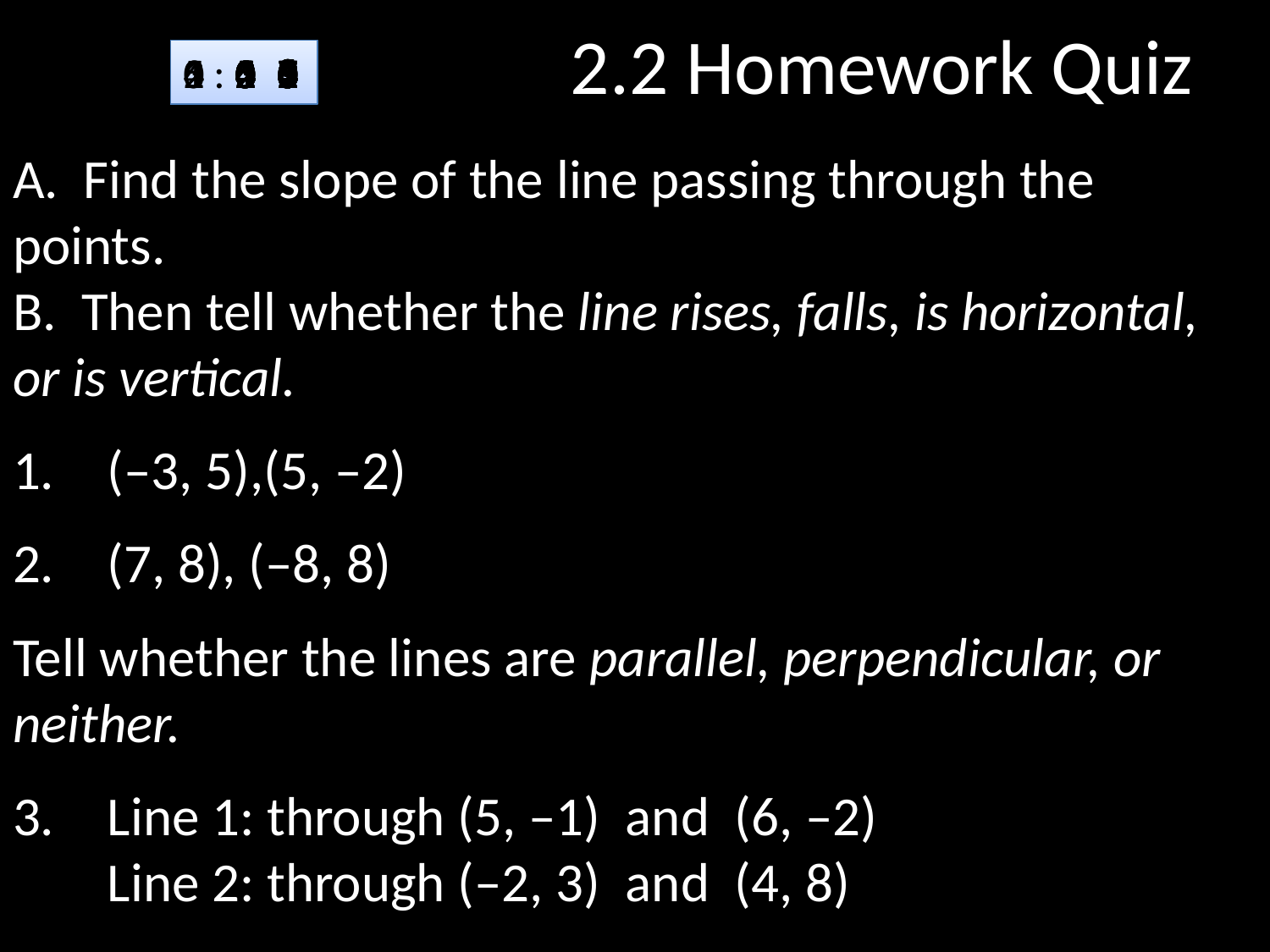

# 2.2 Homework Quiz

4
5
3
2
1
0
:
1
2
3
4
5
0
1
2
3
4
5
0
1
2
3
4
5
0
1
2
3
4
5
0
1
2
3
4
5
0
1
2
3
4
5
6
7
8
0
9
1
2
3
4
5
6
7
8
0
9
1
2
3
4
5
6
7
8
0
9
1
2
3
4
5
6
7
8
0
9
1
2
3
4
5
6
7
8
0
9
A.  Find the slope of the line passing through the points.
B.  Then tell whether the line rises, falls, is horizontal, or is vertical.
(–3, 5),(5, –2)
(7, 8), (–8, 8)
Tell whether the lines are parallel, perpendicular, or neither.
Line 1: through (5, –1)  and  (6, –2)
Line 2: through (–2, 3)  and  (4, 8)